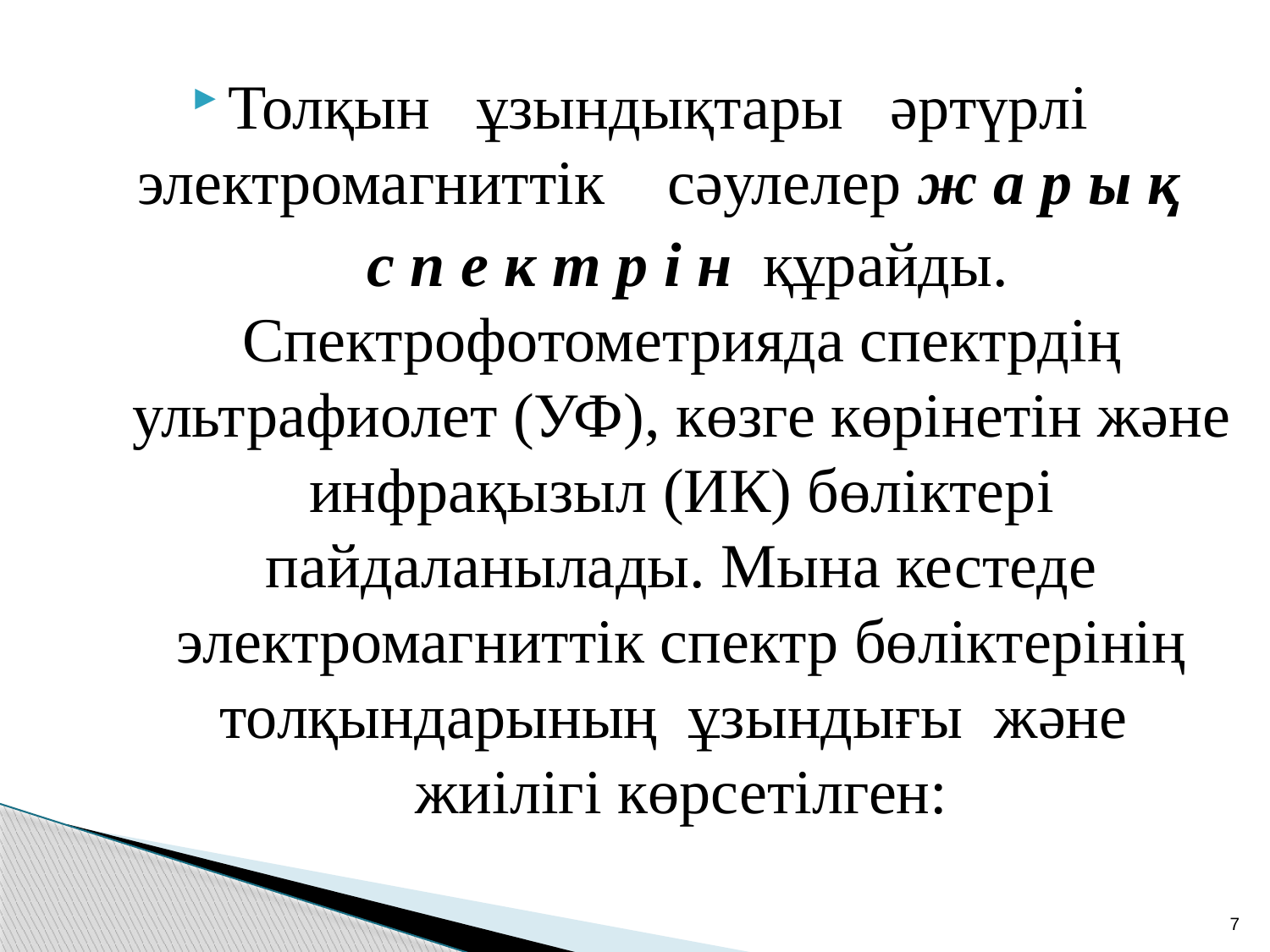

Толқын   ұзындықтары   әртүрлі    электромагниттік    сәулелер ж а р ы қ
   с п е к т р і н  құрайды. Спектрофотометрияда спектрдің ультрафиолет (УФ), көзге көрінетін және инфрақызыл (ИК) бөліктері пайдаланылады. Мына кестеде электромагниттік спектр бөліктерінің толқындарының  ұзындығы  және  жиілігі көрсетілген:

7